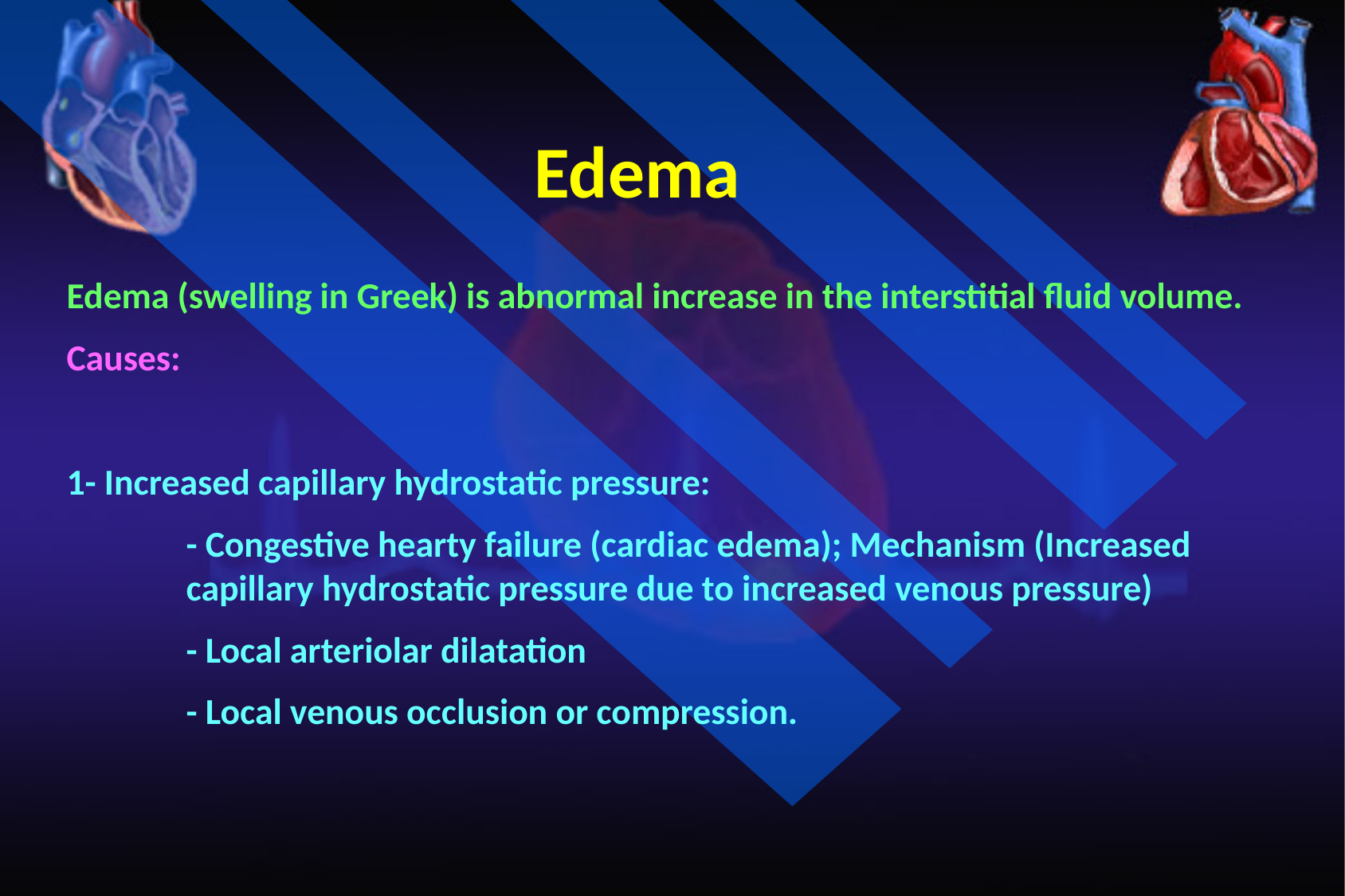

Edema
Edema (swelling in Greek) is abnormal increase in the interstitial fluid volume.
Causes:

1- Increased capillary hydrostatic pressure:
	- Congestive hearty failure (cardiac edema); Mechanism (Increased 	capillary hydrostatic pressure due to increased venous pressure)
	- Local arteriolar dilatation
	- Local venous occlusion or compression.